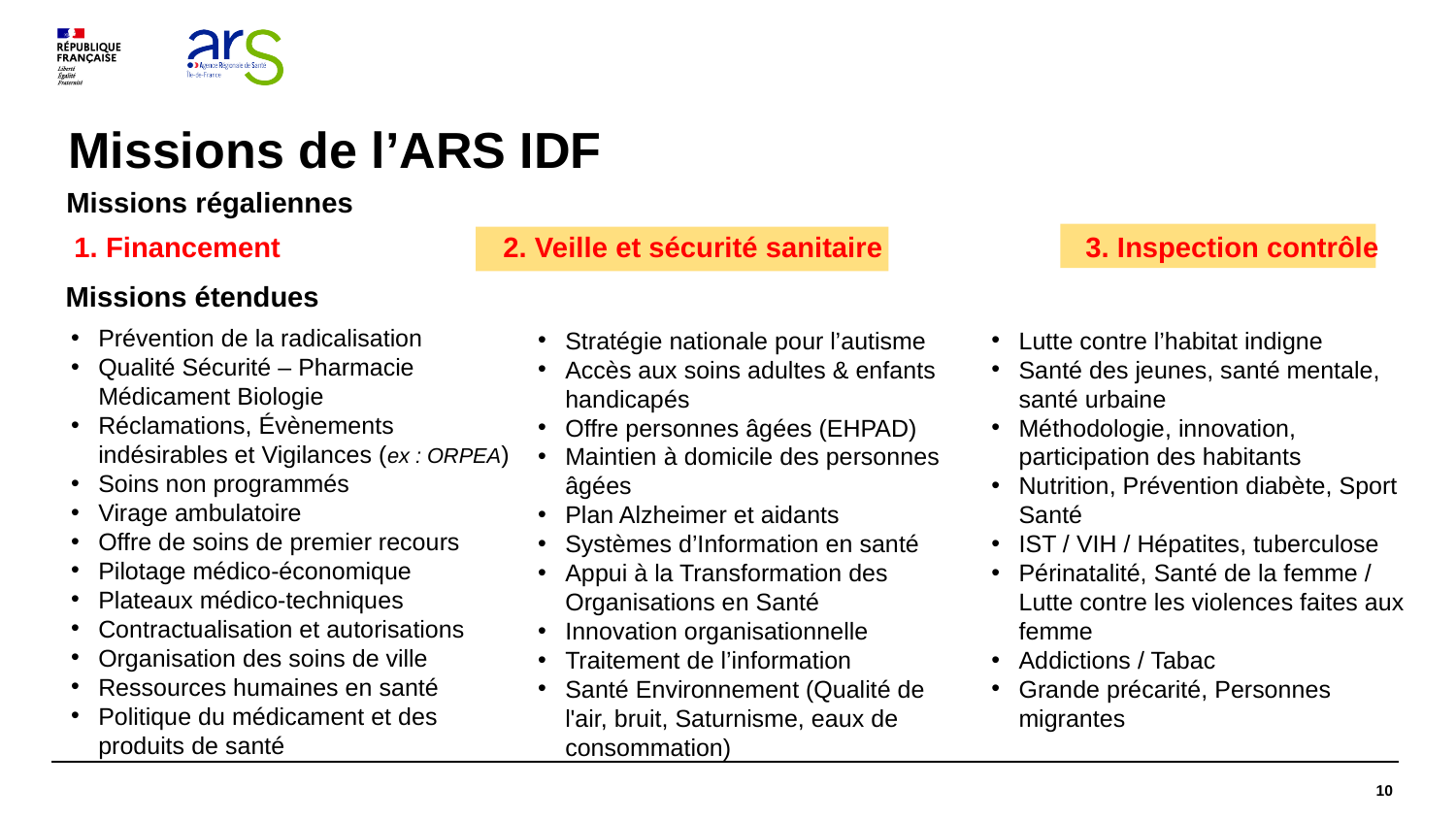

# Missions de l’ARS IDF
Missions régaliennes
 1. Financement  		2. Veille et sécurité sanitaire 		3. Inspection contrôle

Missions étendues
Prévention de la radicalisation
Qualité Sécurité – Pharmacie Médicament Biologie
Réclamations, Évènements indésirables et Vigilances (ex : ORPEA)
Soins non programmés
Virage ambulatoire
Offre de soins de premier recours
Pilotage médico-économique
Plateaux médico-techniques
Contractualisation et autorisations
Organisation des soins de ville
Ressources humaines en santé
Politique du médicament et des produits de santé

Stratégie nationale pour l’autisme
Accès aux soins adultes & enfants handicapés
Offre personnes âgées (EHPAD)
Maintien à domicile des personnes âgées
Plan Alzheimer et aidants
Systèmes d’Information en santé
Appui à la Transformation des
Organisations en Santé
Innovation organisationnelle
Traitement de l’information
Santé Environnement (Qualité de l'air, bruit, Saturnisme, eaux de consommation)

Lutte contre l’habitat indigne
Santé des jeunes, santé mentale, santé urbaine
Méthodologie, innovation, participation des habitants
Nutrition, Prévention diabète, Sport Santé
IST / VIH / Hépatites, tuberculose
Périnatalité, Santé de la femme / Lutte contre les violences faites aux femme
Addictions / Tabac
Grande précarité, Personnes migrantes

10